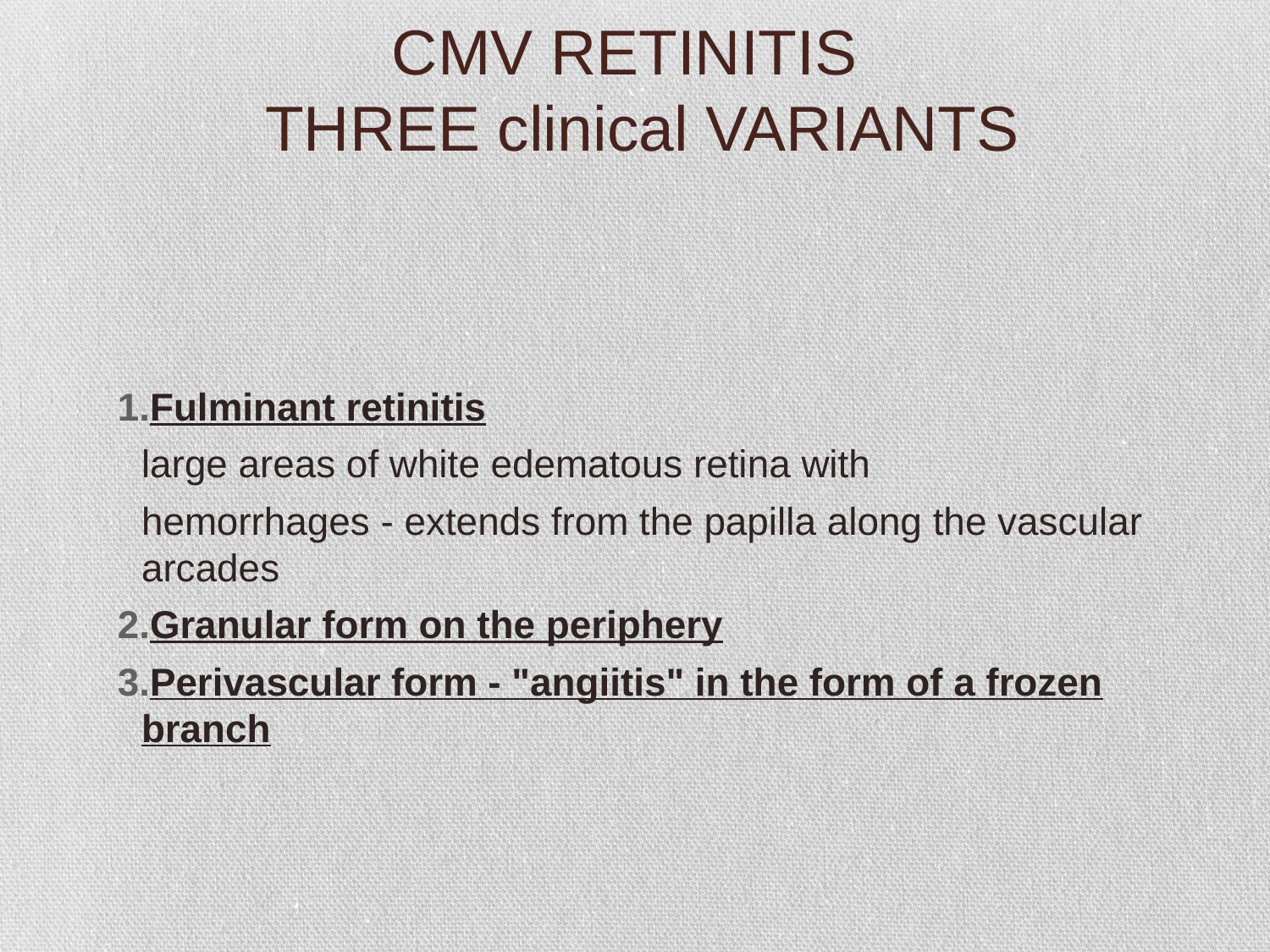

CMV RETINITIS
  THREE clinical VARIANTS

Fulminant retinitis
large areas of white edematous retina with
hemorrhages - extends from the papilla along the vascular arcades
Granular form on the periphery
Perivascular form - "angiitis" in the form of a frozen branch